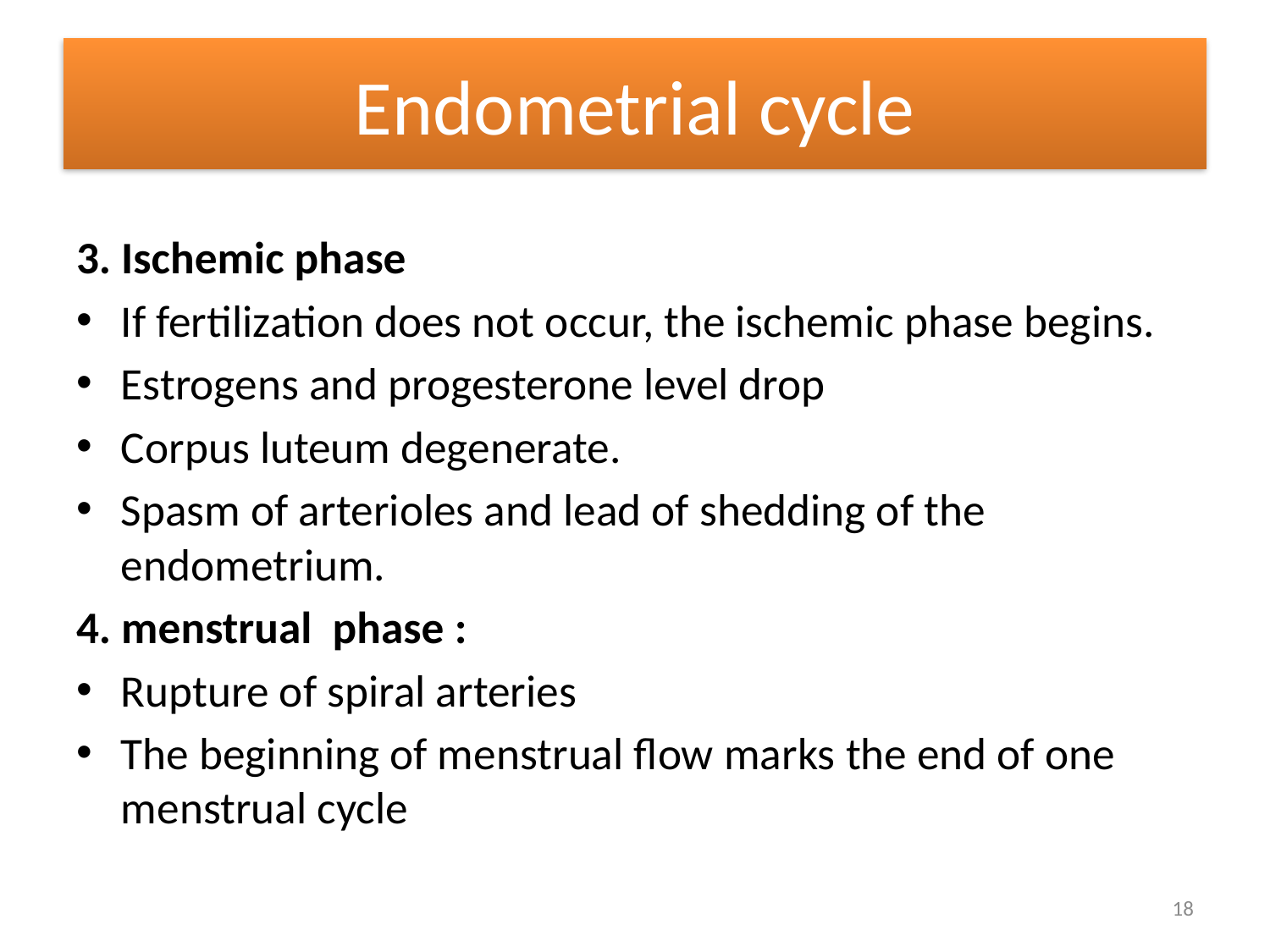

# Endometrial cycle
3. Ischemic phase
If fertilization does not occur, the ischemic phase begins.
Estrogens and progesterone level drop
Corpus luteum degenerate.
Spasm of arterioles and lead of shedding of the endometrium.
4. menstrual  phase :
Rupture of spiral arteries
The beginning of menstrual flow marks the end of one menstrual cycle
18